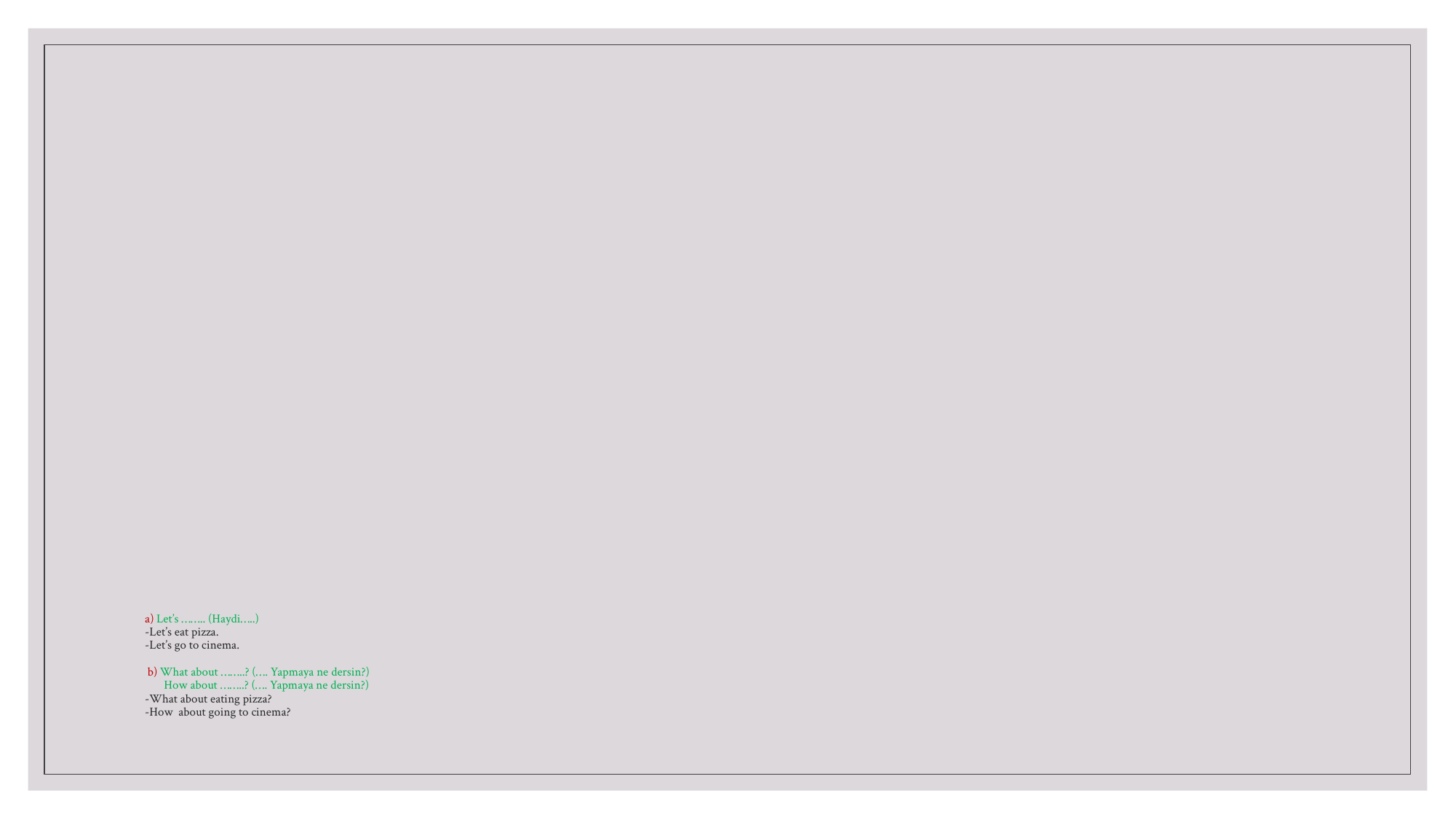

# a) Let’s …….. (Haydi…..) -Let’s eat pizza. -Let’s go to cinema. b) What about ……..? (…. Yapmaya ne dersin?) How about ……..? (…. Yapmaya ne dersin?) -What about eating pizza? -How  about going to cinema?